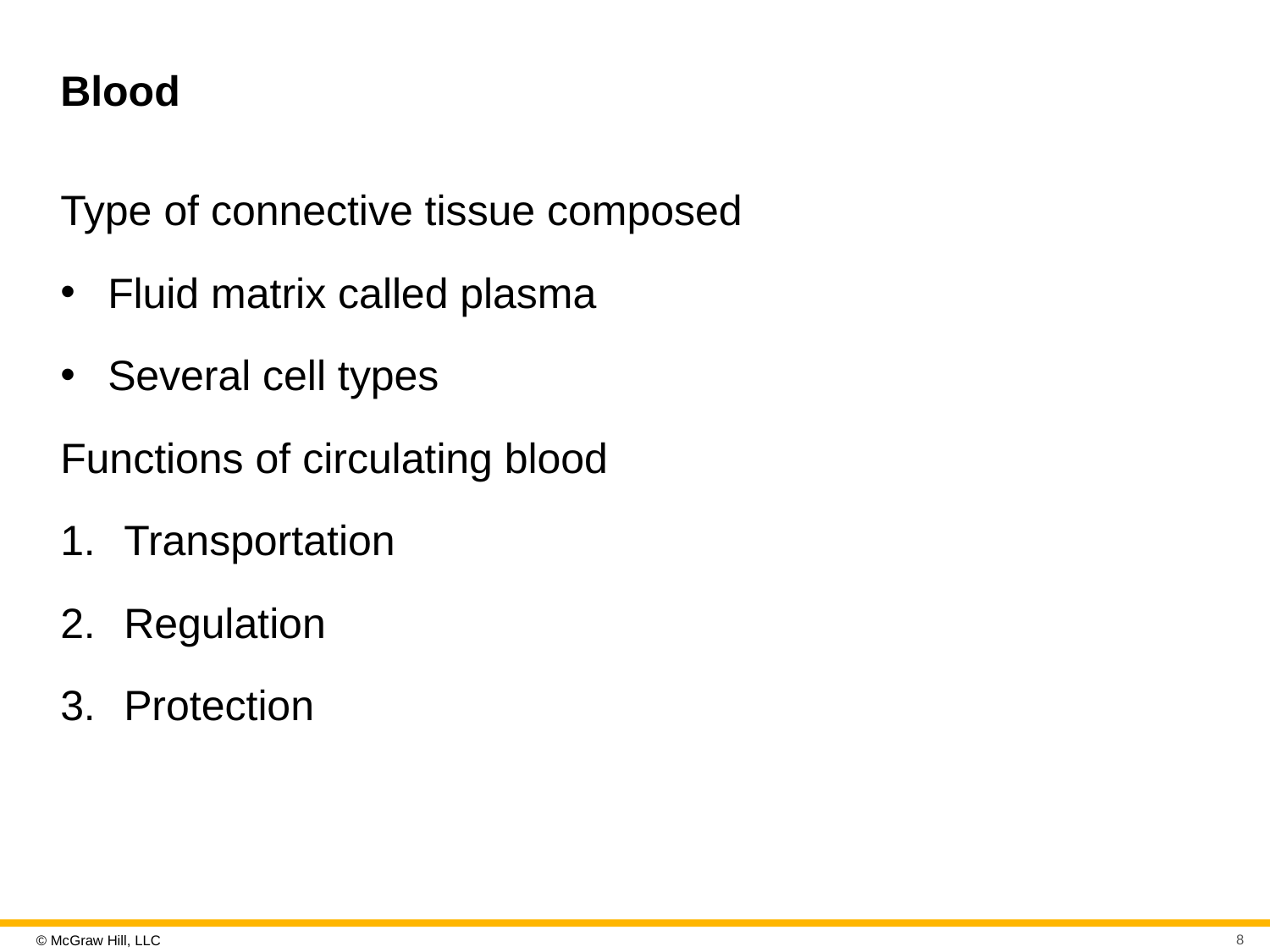

# Blood
Type of connective tissue composed
Fluid matrix called plasma
Several cell types
Functions of circulating blood
Transportation
Regulation
Protection
8